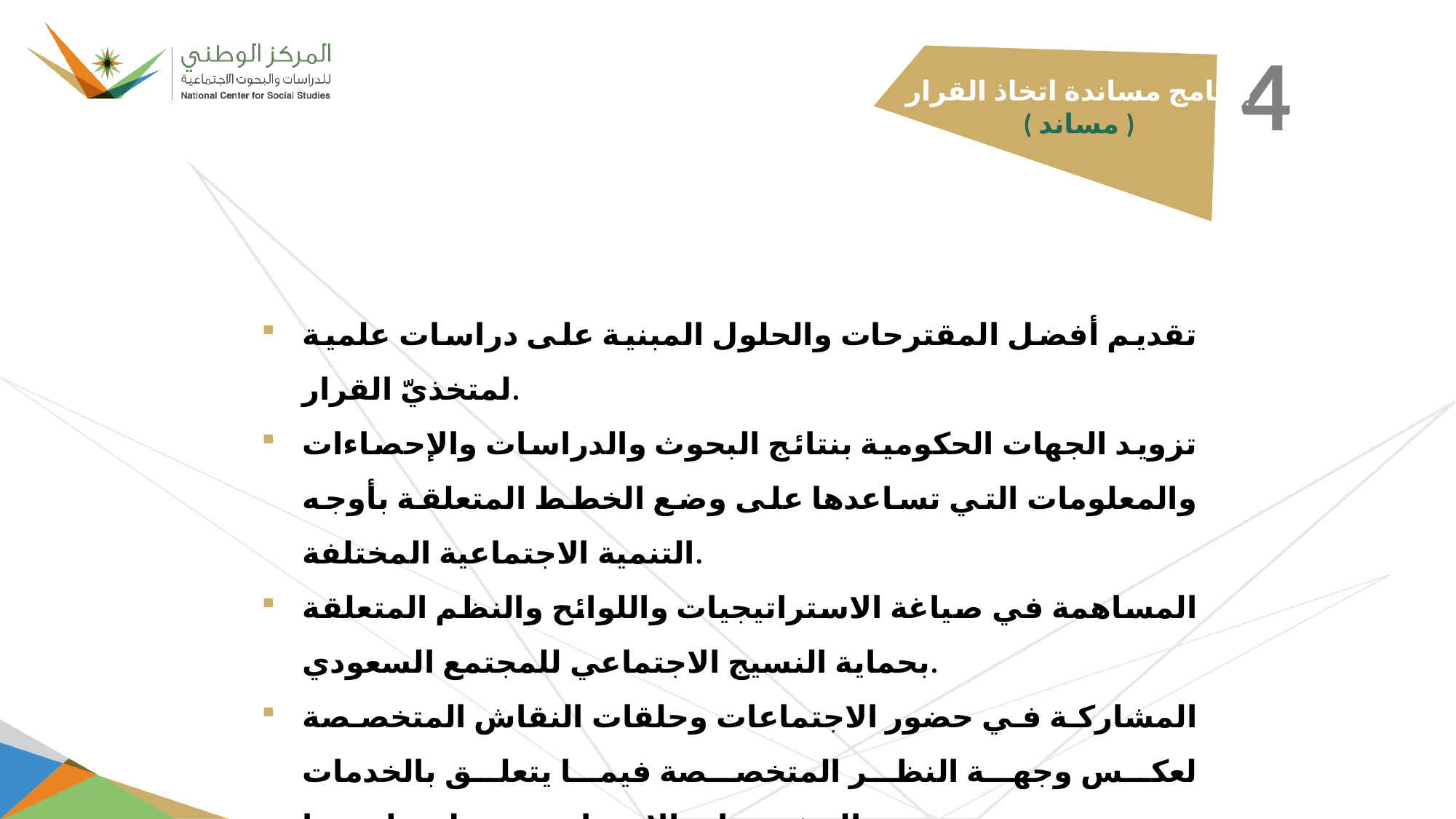

4
برنامج مساندة اتخاذ القرار
( مساند )
تقديم أفضل المقترحات والحلول المبنية على دراسات علمية لمتخذيّ القرار.
تزويد الجهات الحكومية بنتائج البحوث والدراسات والإحصاءات والمعلومات التي تساعدها على وضع الخطط المتعلقة بأوجه التنمية الاجتماعية المختلفة.
المساهمة في صياغة الاستراتيجيات واللوائح والنظم المتعلقة بحماية النسيج الاجتماعي للمجتمع السعودي.
المشاركة في حضور الاجتماعات وحلقات النقاش المتخصصة لعكس وجهة النظر المتخصصة فيما يتعلق بالخدمات والمشروعات الاجتماعية وسبل تطويرها.